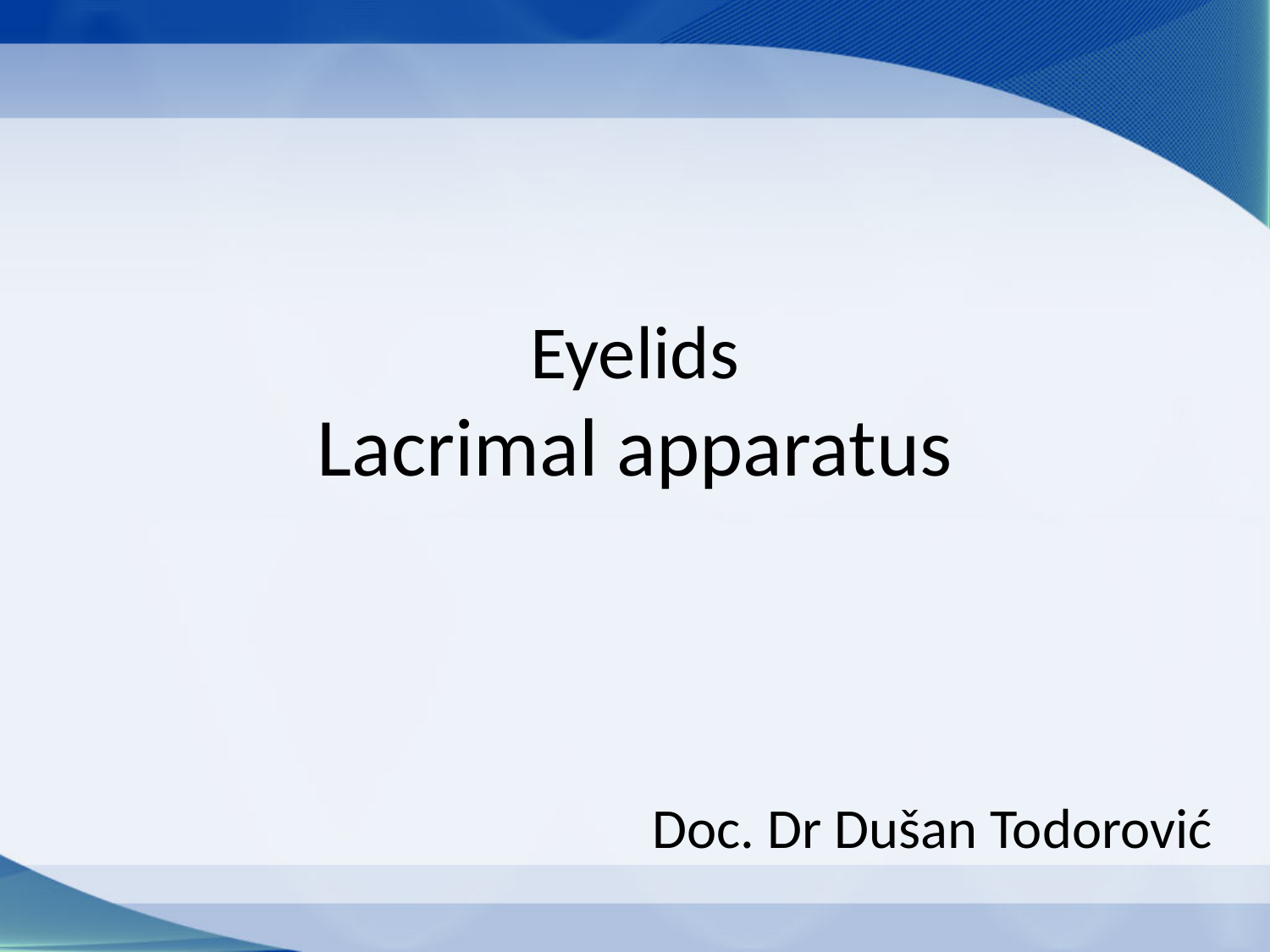

# Eyelids Lacrimal apparatus
Doc. Dr Dušan Todorović